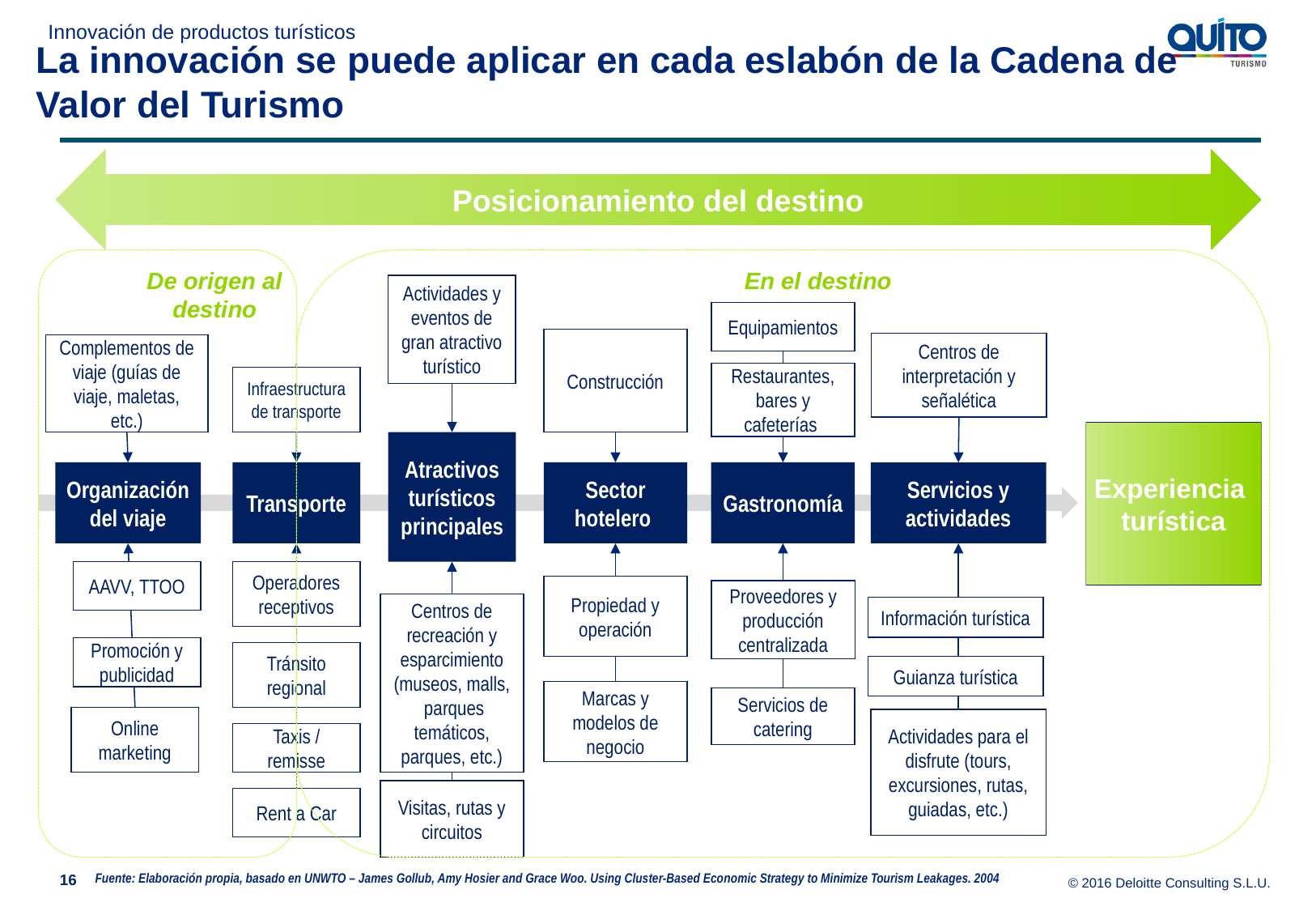

Innovación de productos turísticos
# La innovación se puede aplicar en cada eslabón de la Cadena de Valor del Turismo
Posicionamiento del destino

De origen al destino
En el destino
Actividades y eventos de gran atractivo turístico
Equipamientos
Construcción
Complementos de viaje (guías de viaje, maletas, etc.)
Restaurantes, bares y cafeterías
Infraestructura de transporte
Experiencia
turística
Atractivos turísticos principales
Organización del viaje
Transporte
Sector hotelero
Gastronomía
Servicios y actividades

AAVV, TTOO
Operadores receptivos
Centros de recreación y esparcimiento (museos, malls,  parques temáticos, parques, etc.)
Promoción y publicidad
Tránsito regional
Marcas y modelos de negocio
Servicios de catering
Online marketing
Actividades para el disfrute (tours, excursiones, rutas, guiadas, etc.)
Taxis / remisse
Visitas, rutas y circuitos
Rent a Car
Centros de interpretación y señalética
Propiedad y operación
Proveedores y producción centralizada
Información turística
Guianza turística
Fuente: Elaboración propia, basado en UNWTO – James Gollub, Amy Hosier and Grace Woo. Using Cluster-Based Economic Strategy to Minimize Tourism Leakages. 2004
16